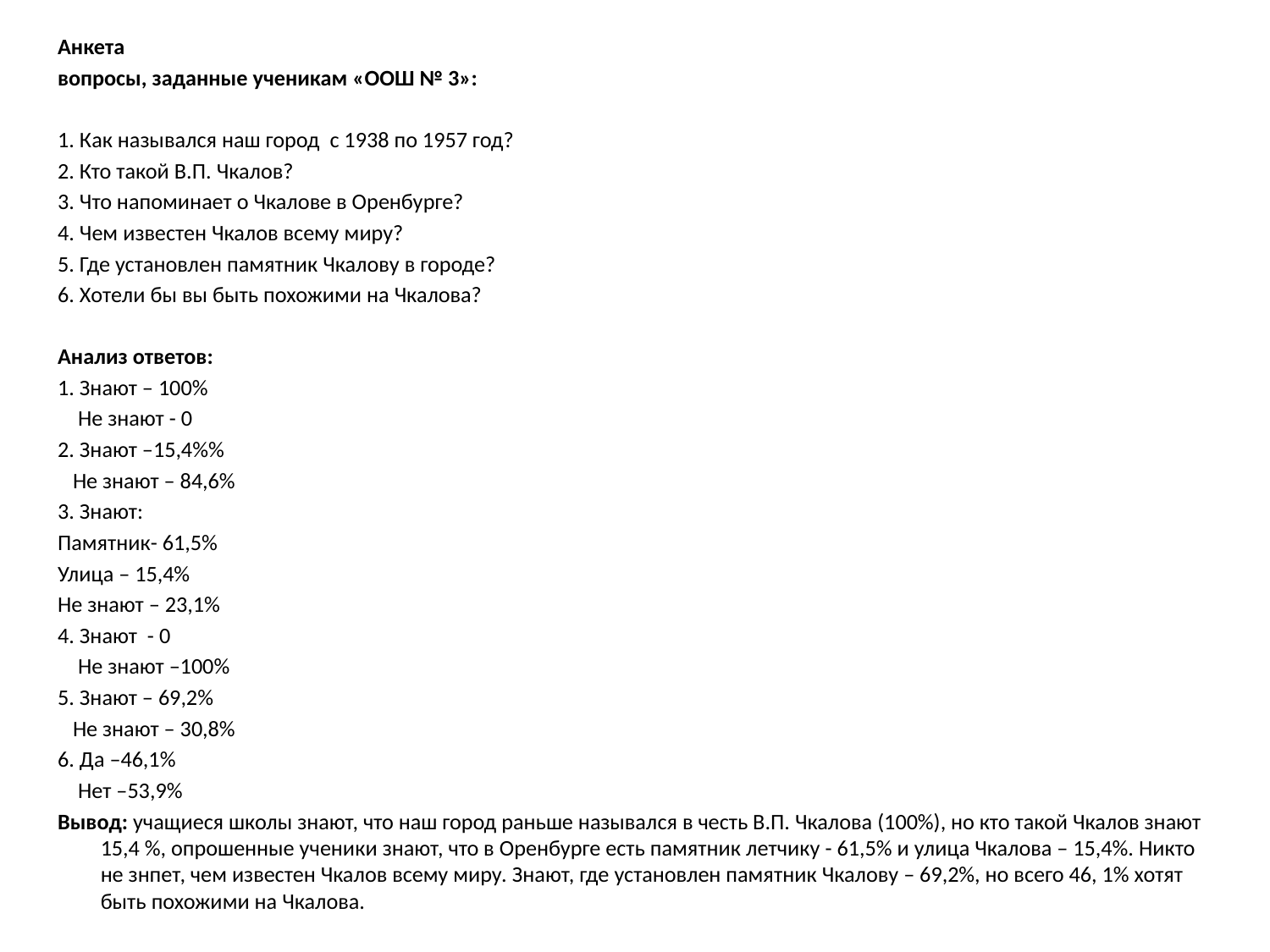

Анкета
вопросы, заданные ученикам «ООШ № 3»:

1. Как назывался наш город  с 1938 по 1957 год?
2. Кто такой В.П. Чкалов?
3. Что напоминает о Чкалове в Оренбурге?
4. Чем известен Чкалов всему миру?
5. Где установлен памятник Чкалову в городе?
6. Хотели бы вы быть похожими на Чкалова?

Анализ ответов:
1. Знают – 100%
    Не знают - 0
2. Знают –15,4%%
   Не знают – 84,6%
3. Знают:
Памятник- 61,5%
Улица – 15,4%
Не знают – 23,1%
4. Знают  - 0
    Не знают –100%
5. Знают – 69,2%
   Не знают – 30,8%
6. Да –46,1%
    Нет –53,9%
Вывод: учащиеся школы знают, что наш город раньше назывался в честь В.П. Чкалова (100%), но кто такой Чкалов знают 15,4 %, опрошенные ученики знают, что в Оренбурге есть памятник летчику - 61,5% и улица Чкалова – 15,4%. Никто не знпет, чем известен Чкалов всему миру. Знают, где установлен памятник Чкалову – 69,2%, но всего 46, 1% хотят быть похожими на Чкалова.